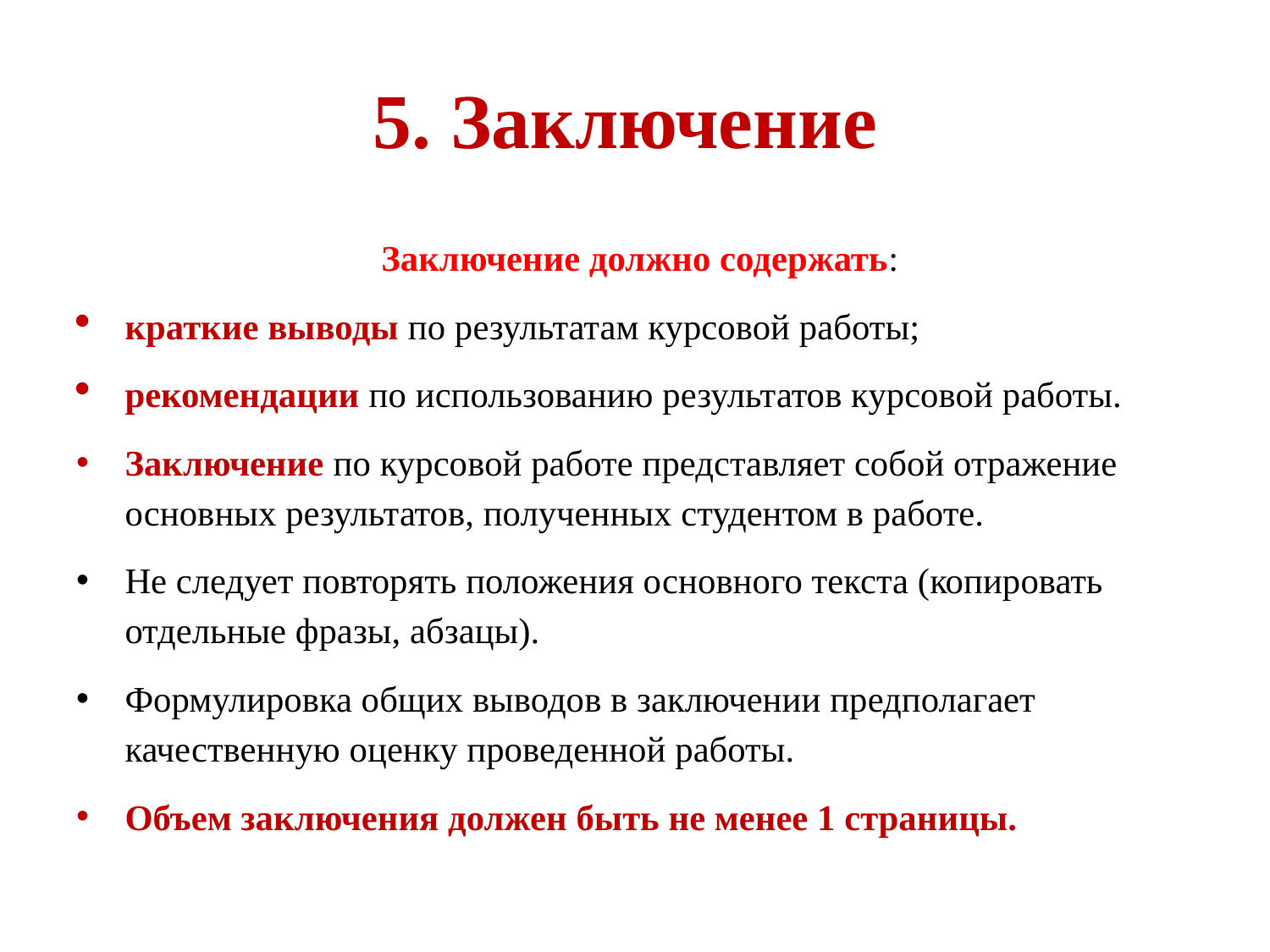

# 5. Заключение
 Заключение должно содержать:
краткие выводы по результатам курсовой работы;
рекомендации по использованию результатов курсовой работы.
Заключение по курсовой работе представляет собой отражение основных результатов, полученных студентом в работе.
Не следует повторять положения основного текста (копировать отдельные фразы, абзацы).
Формулировка общих выводов в заключении предполагает качественную оценку проведенной работы.
Объем заключения должен быть не менее 1 страницы.